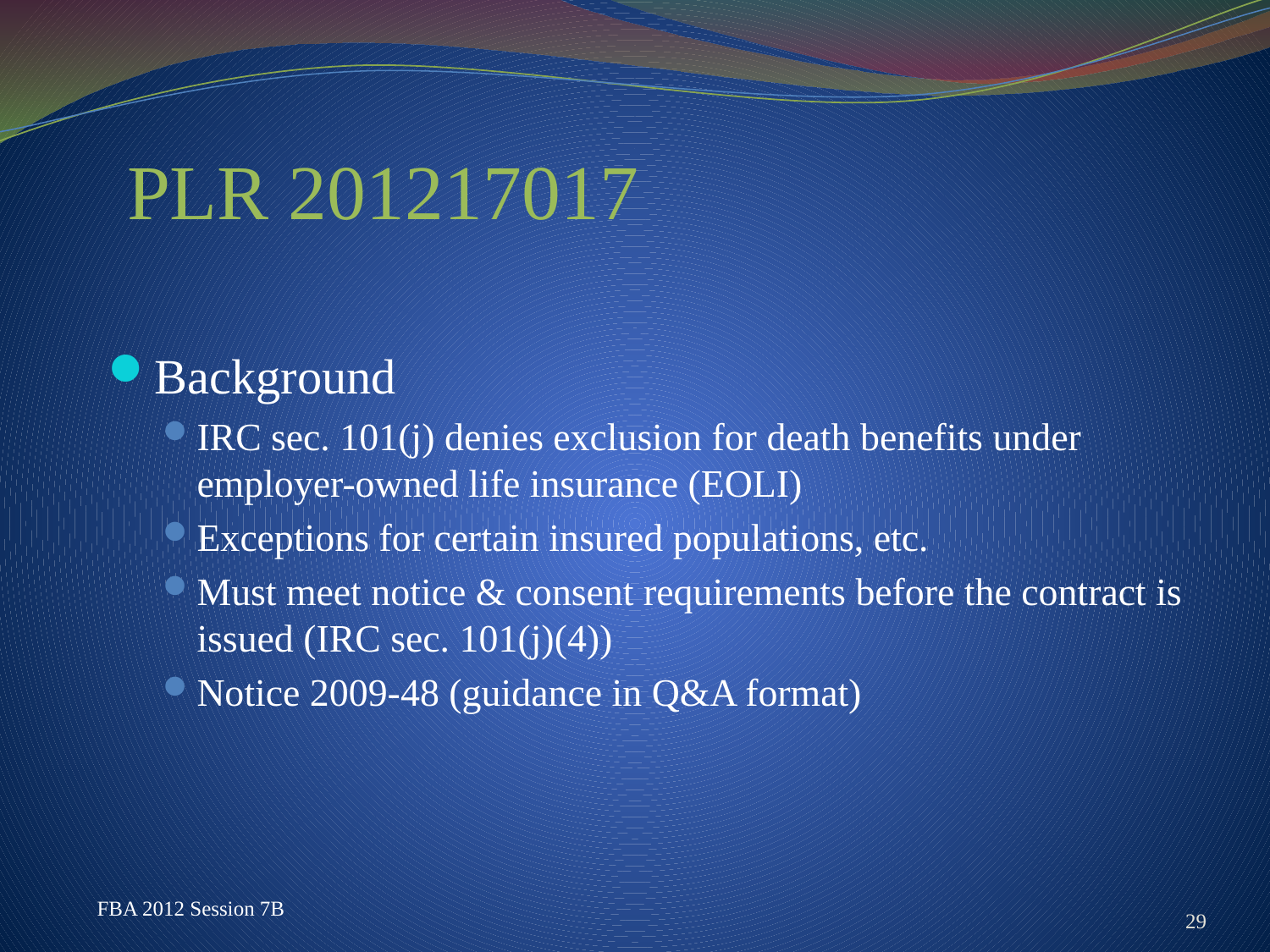

# PLR 201217017
Background
IRC sec. 101(j) denies exclusion for death benefits under employer-owned life insurance (EOLI)
Exceptions for certain insured populations, etc.
Must meet notice & consent requirements before the contract is issued (IRC sec. 101(j)(4))
Notice 2009-48 (guidance in Q&A format)

29
FBA 2012 Session 7B